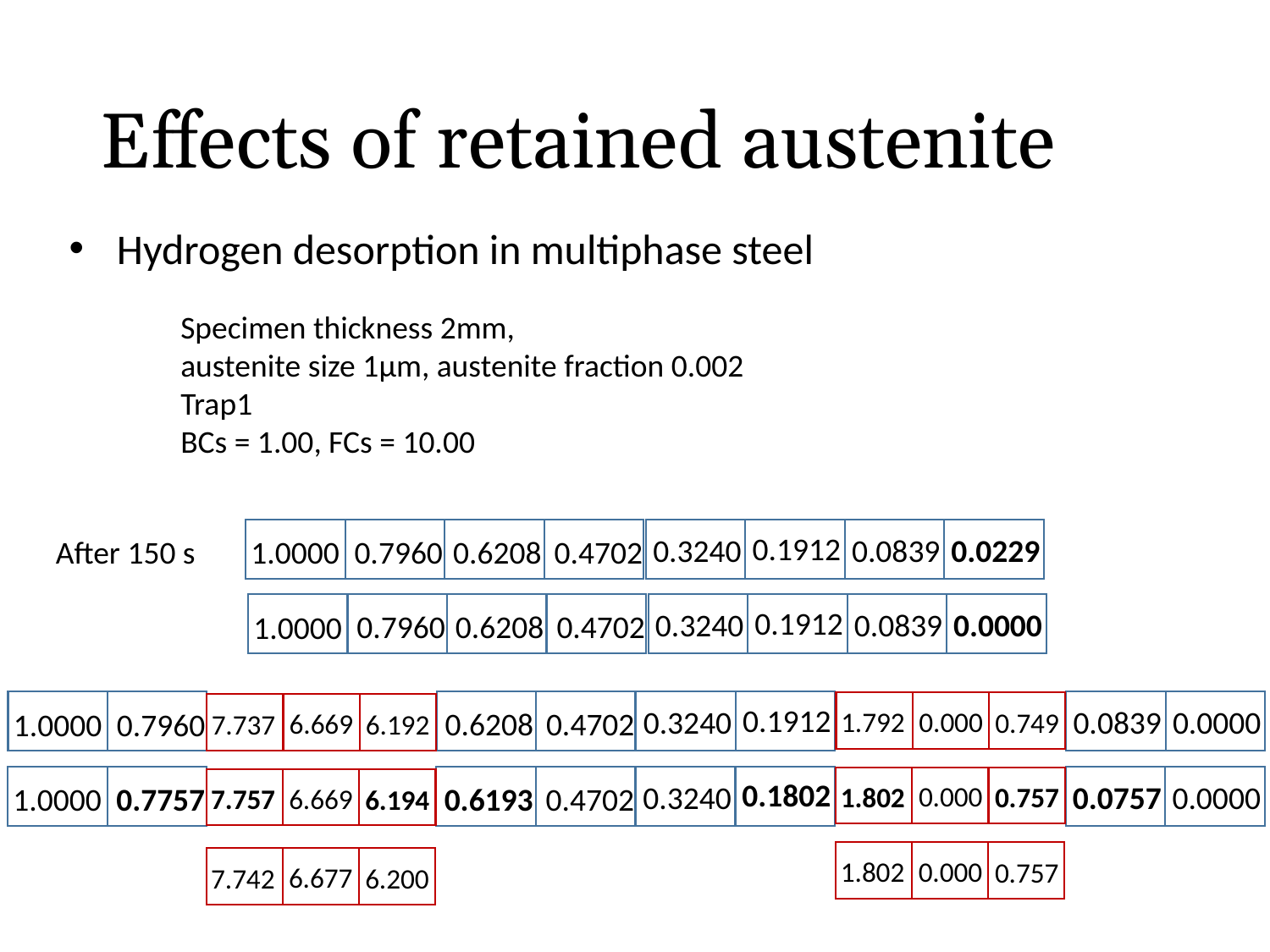

# Effects of retained austenite
Hydrogen desorption in multiphase steel
Specimen thickness 2mm,
austenite size 1μm, austenite fraction 0.002
Trap1
BCs = 1.00, FCs = 10.00

0.1912
0.3240
0.0839
0.0229
0.6208
0.4702
0.7960
1.0000
After 150 s

0.1912
0.3240
0.0839
0.0000
0.6208
0.4702
0.7960
1.0000

0.7960
1.0000

0.6208
0.4702

0.1912
0.3240

0.0839
0.0000

0.000
1.792
0.749
6.669
7.737
6.192

0.7757
1.0000

0.6193
0.4702

0.1802
0.3240

0.0757
0.0000

0.000
1.802
0.757
6.669
7.757
6.194

0.000

1.802
0.757
6.677
7.742
6.200